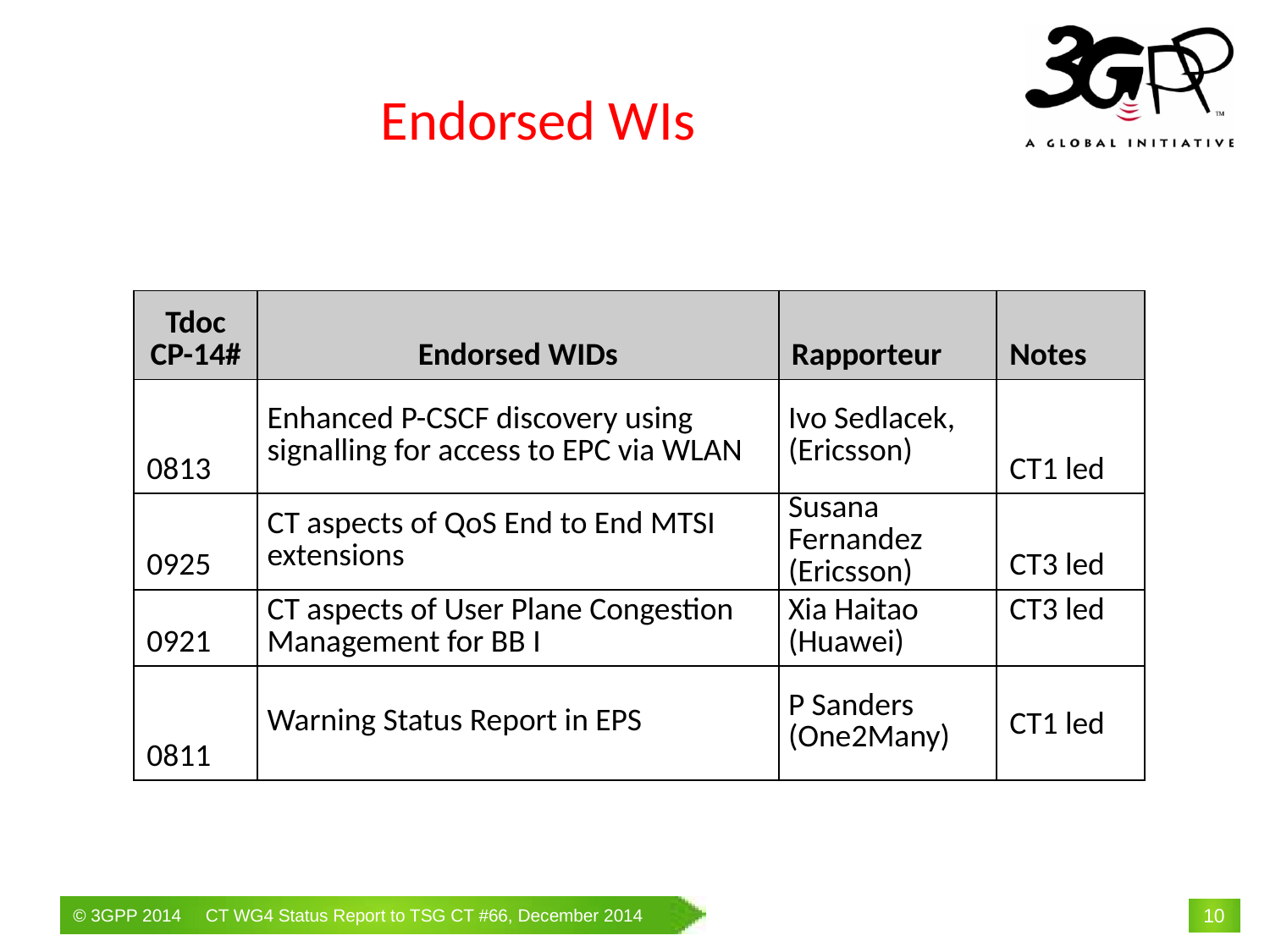

# Endorsed WIs

| Tdoc CP-14# | Endorsed WIDs | Rapporteur | Notes |
| --- | --- | --- | --- |
| 0813 | Enhanced P-CSCF discovery using signalling for access to EPC via WLAN | Ivo Sedlacek, (Ericsson) | CT1 led |
| 0925 | CT aspects of QoS End to End MTSI extensions | Susana Fernandez (Ericsson) | CT3 led |
| 0921 | CT aspects of User Plane Congestion Management for BB I | Xia Haitao (Huawei) | CT3 led |
| 0811 | Warning Status Report in EPS | P Sanders (One2Many) | CT1 led |